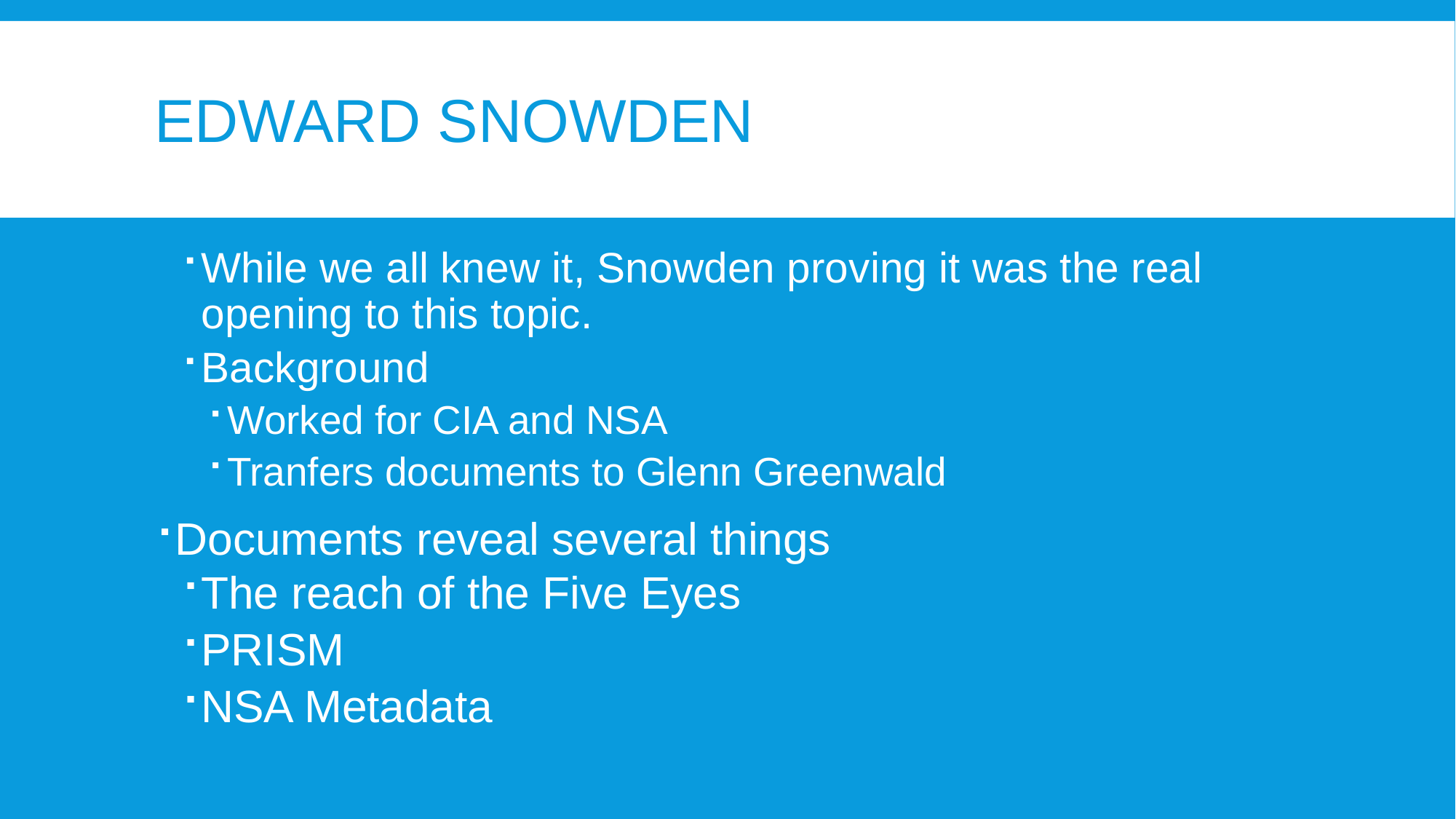

# Edward Snowden
While we all knew it, Snowden proving it was the real opening to this topic.
Background
Worked for CIA and NSA
Tranfers documents to Glenn Greenwald
Documents reveal several things
The reach of the Five Eyes
PRISM
NSA Metadata